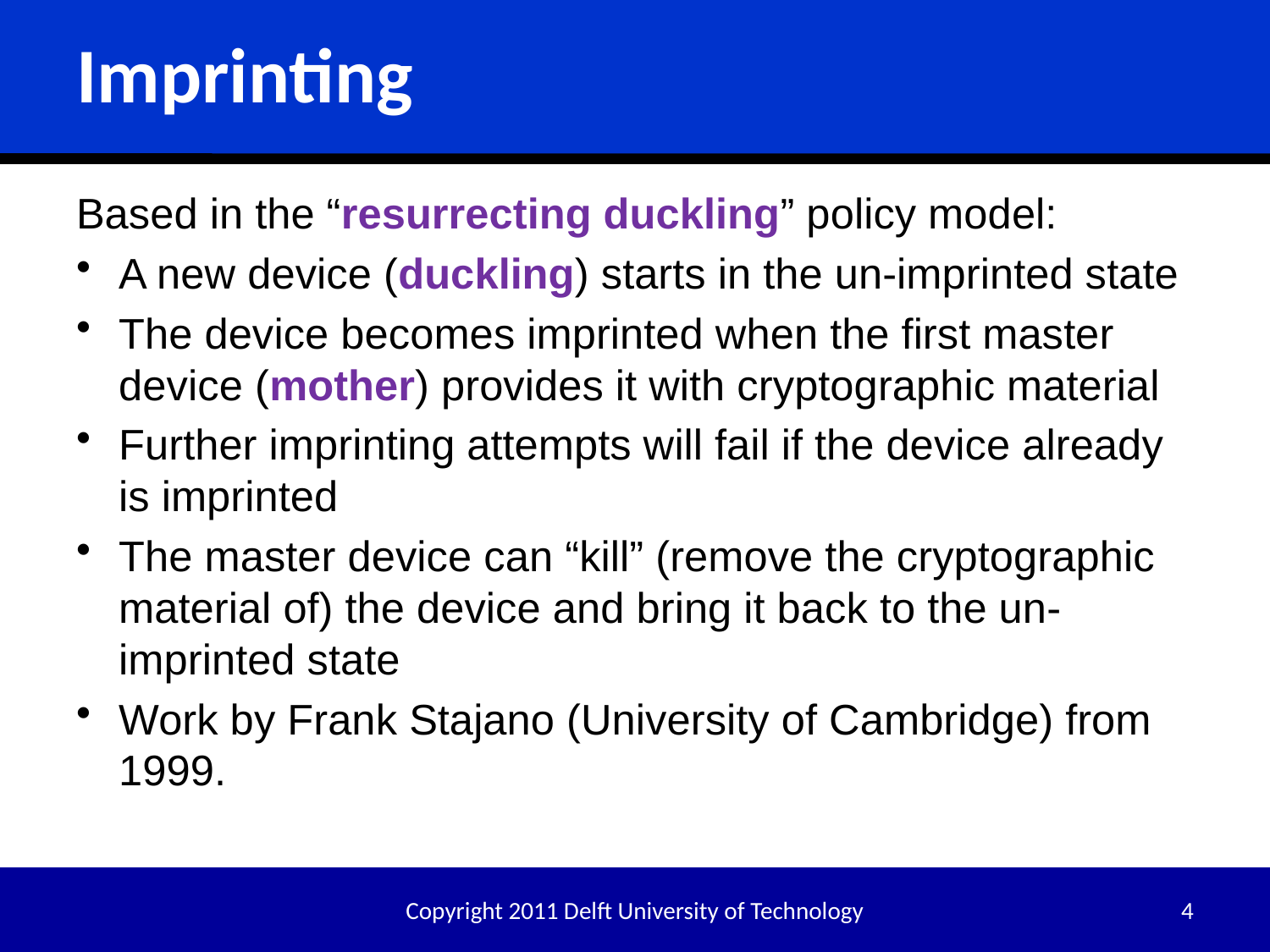

# Imprinting
Based in the “resurrecting duckling” policy model:
A new device (duckling) starts in the un-imprinted state
The device becomes imprinted when the first master device (mother) provides it with cryptographic material
Further imprinting attempts will fail if the device already is imprinted
The master device can “kill” (remove the cryptographic material of) the device and bring it back to the un-imprinted state
Work by Frank Stajano (University of Cambridge) from 1999.
Copyright 2011 Delft University of Technology
4